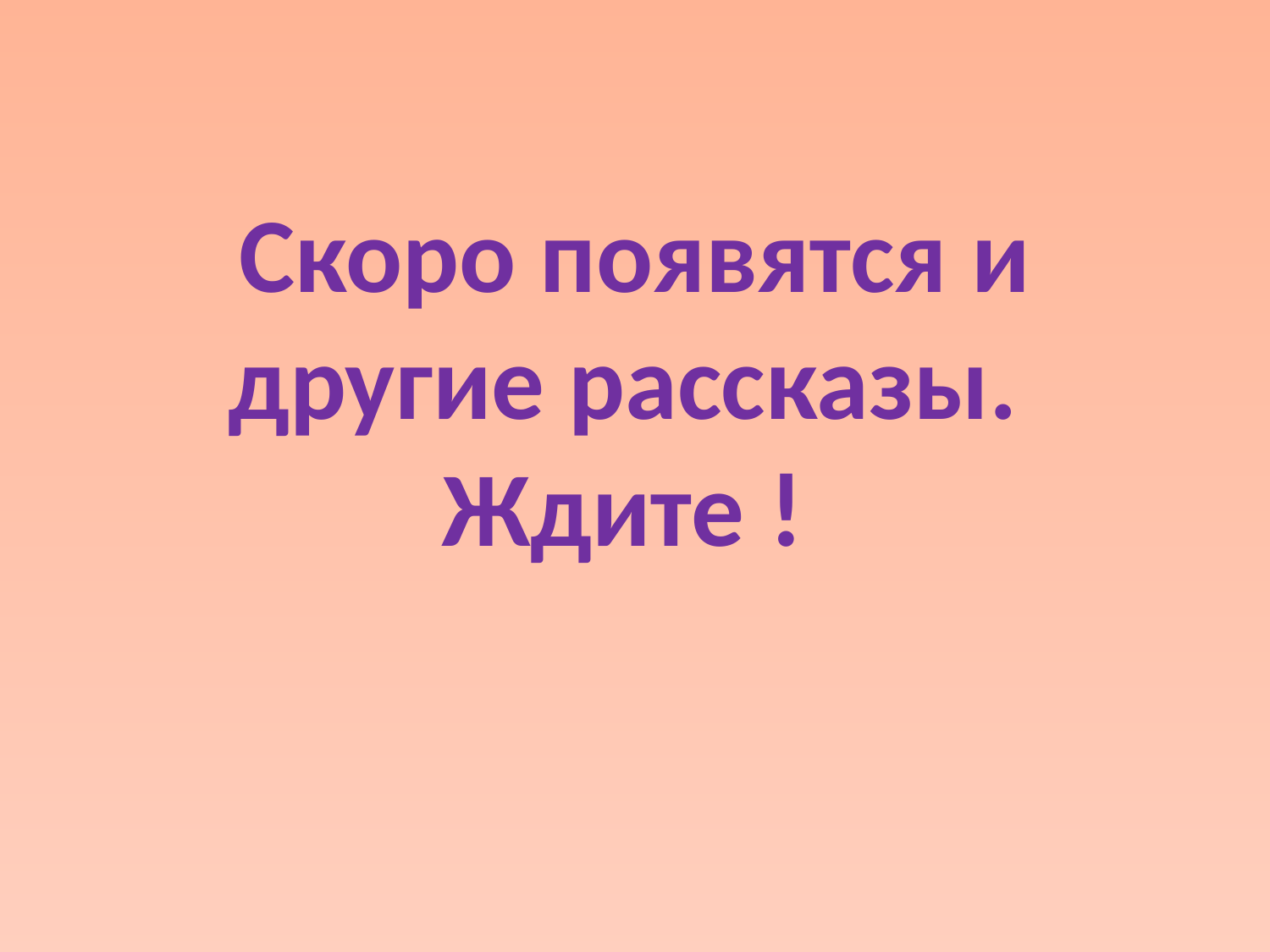

# Скоро появятся и другие рассказы. Ждите !